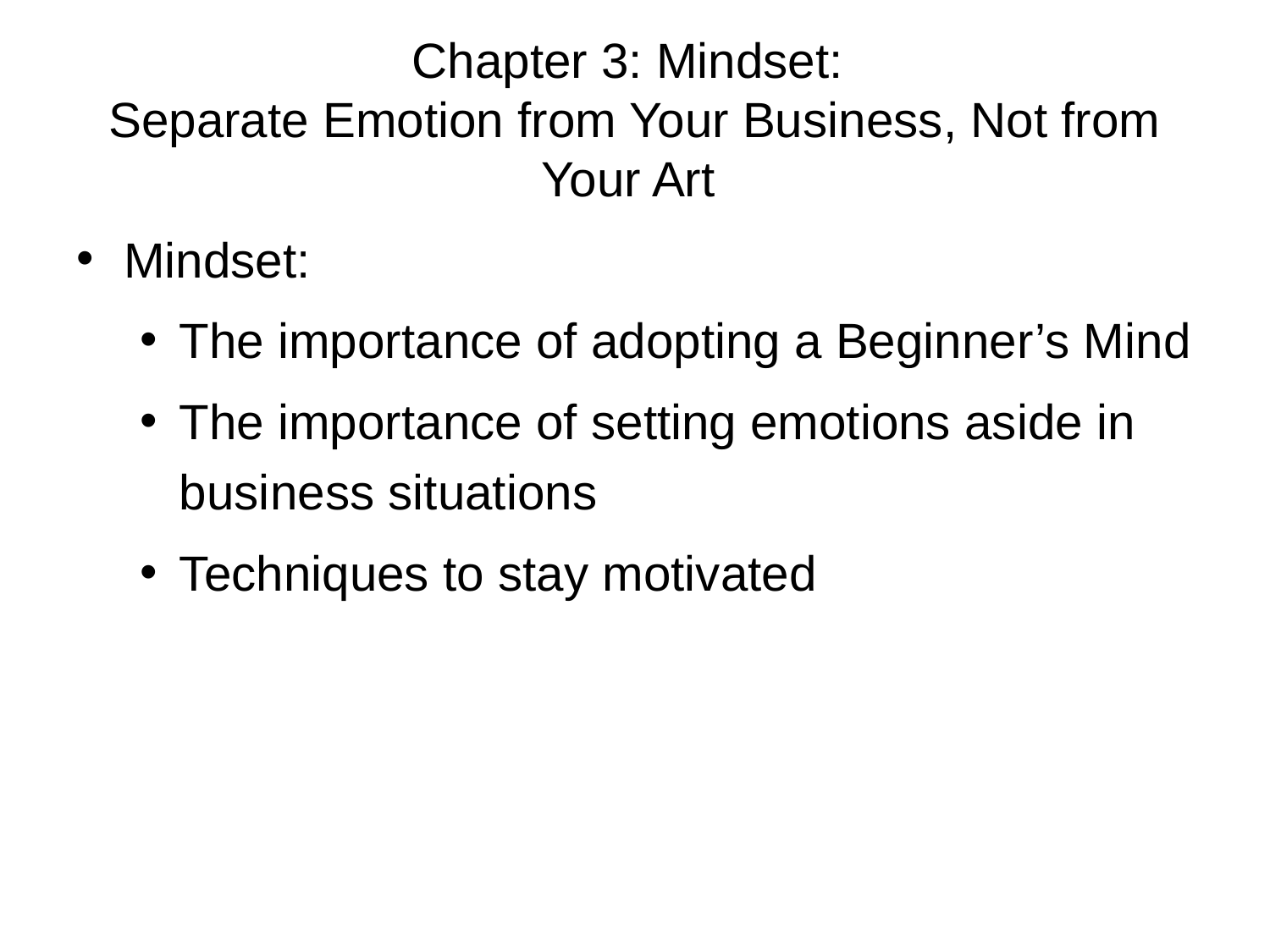

# Chapter 3: Mindset: Separate Emotion from Your Business, Not from Your Art
Mindset:
The importance of adopting a Beginner’s Mind
The importance of setting emotions aside in business situations
Techniques to stay motivated